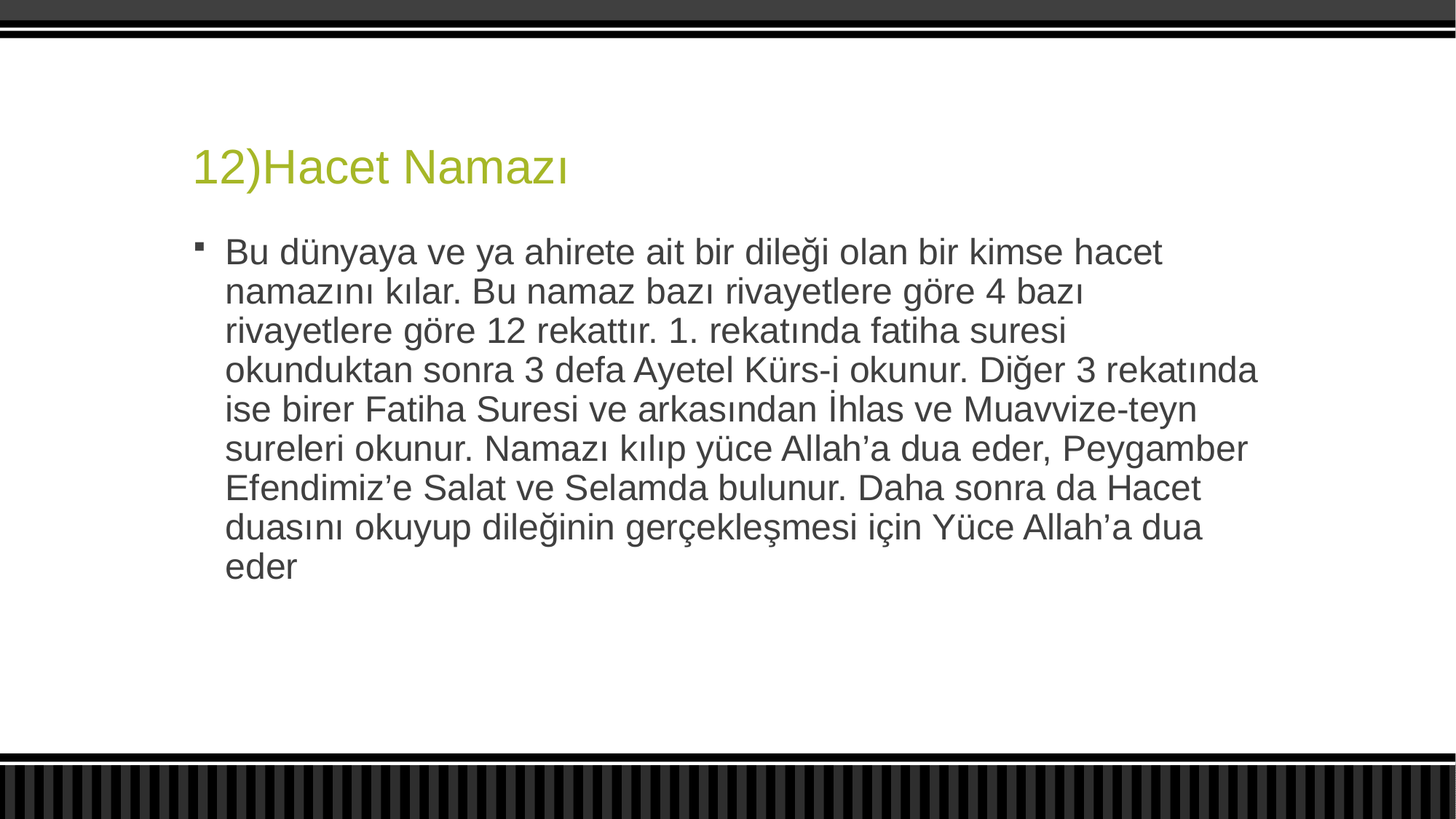

# 12)Hacet Namazı
Bu dünyaya ve ya ahirete ait bir dileği olan bir kimse hacet namazını kılar. Bu namaz bazı rivayetlere göre 4 bazı rivayetlere göre 12 rekattır. 1. rekatında fatiha suresi okunduktan sonra 3 defa Ayetel Kürs-i okunur. Diğer 3 rekatında ise birer Fatiha Suresi ve arkasından İhlas ve Muavvize-teyn sureleri okunur. Namazı kılıp yüce Allah’a dua eder, Peygamber Efendimiz’e Salat ve Selamda bulunur. Daha sonra da Hacet duasını okuyup dileğinin gerçekleşmesi için Yüce Allah’a dua eder